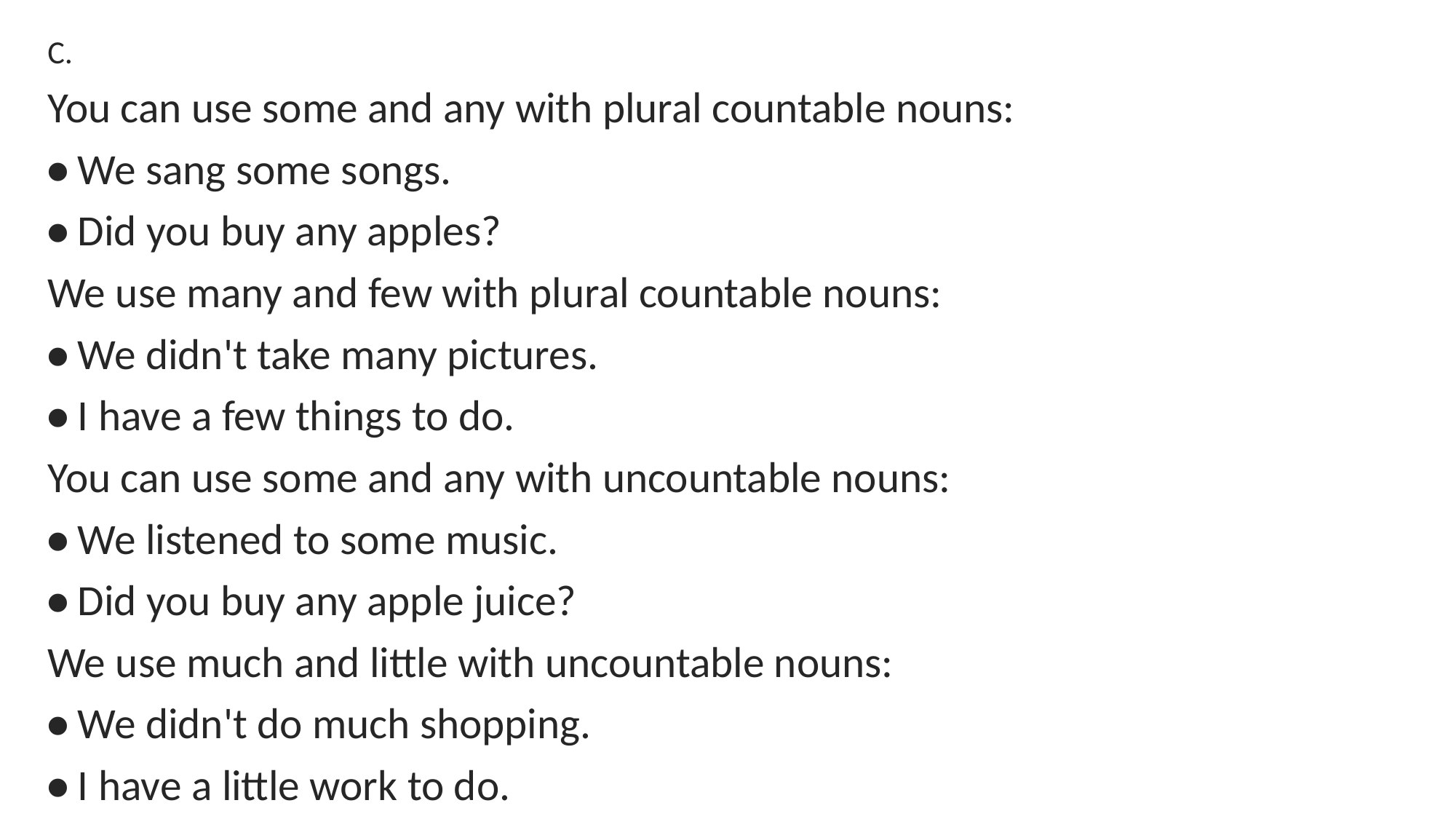

C.
You can use some and any with plural countable nouns:
⦁ We sang some songs.
⦁ Did you buy any apples?
We use many and few with plural countable nouns:
⦁ We didn't take many pictures.
⦁ I have a few things to do.
You can use some and any with uncountable nouns:
⦁ We listened to some music.
⦁ Did you buy any apple juice?
We use much and little with uncountable nouns:
⦁ We didn't do much shopping.
⦁ I have a little work to do.
#